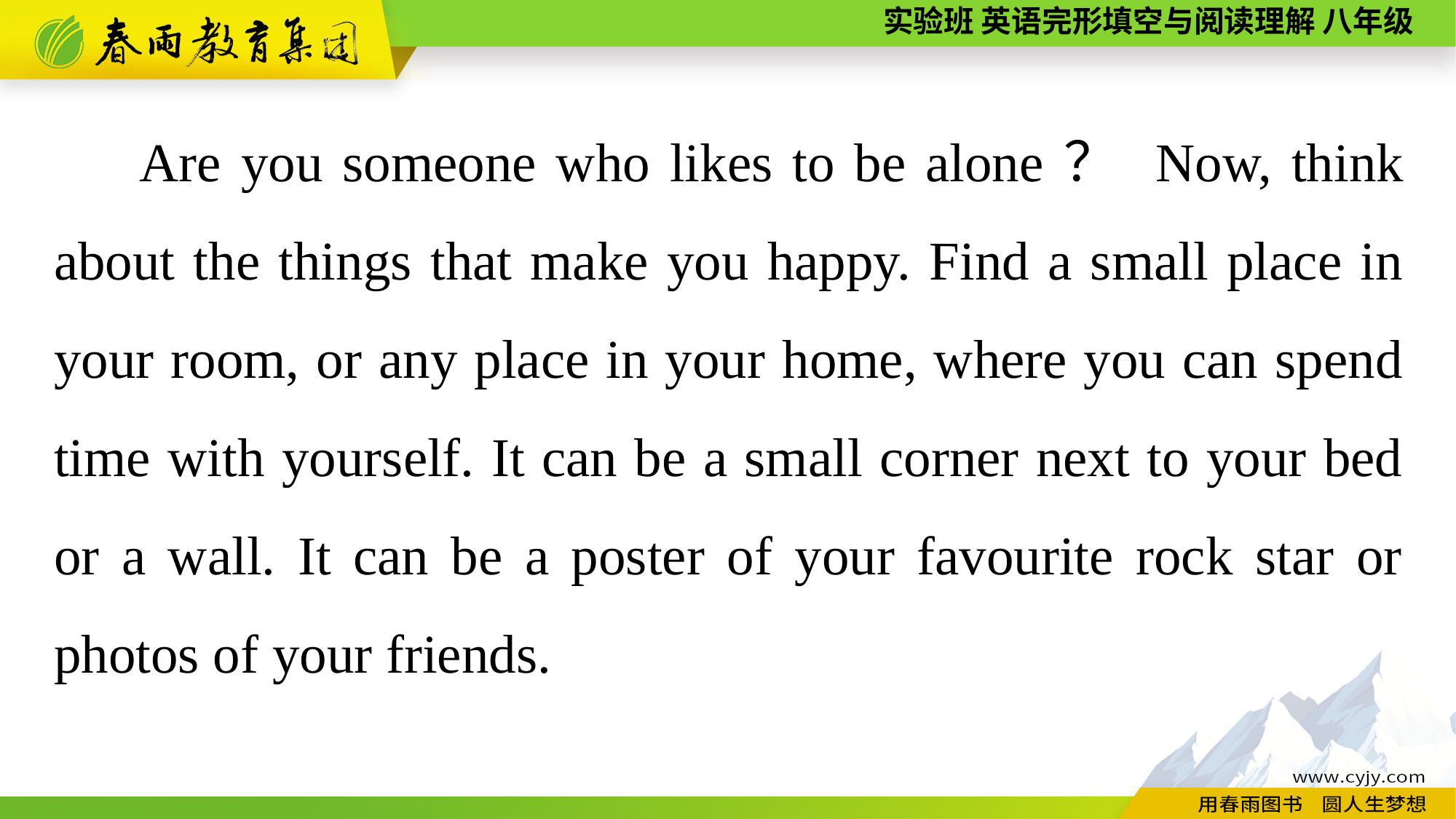

Are you someone who likes to be alone？ Now, think about the things that make you happy. Find a small place in your room, or any place in your home, where you can spend time with yourself. It can be a small corner next to your bed or a wall. It can be a poster of your favourite rock star or photos of your friends.